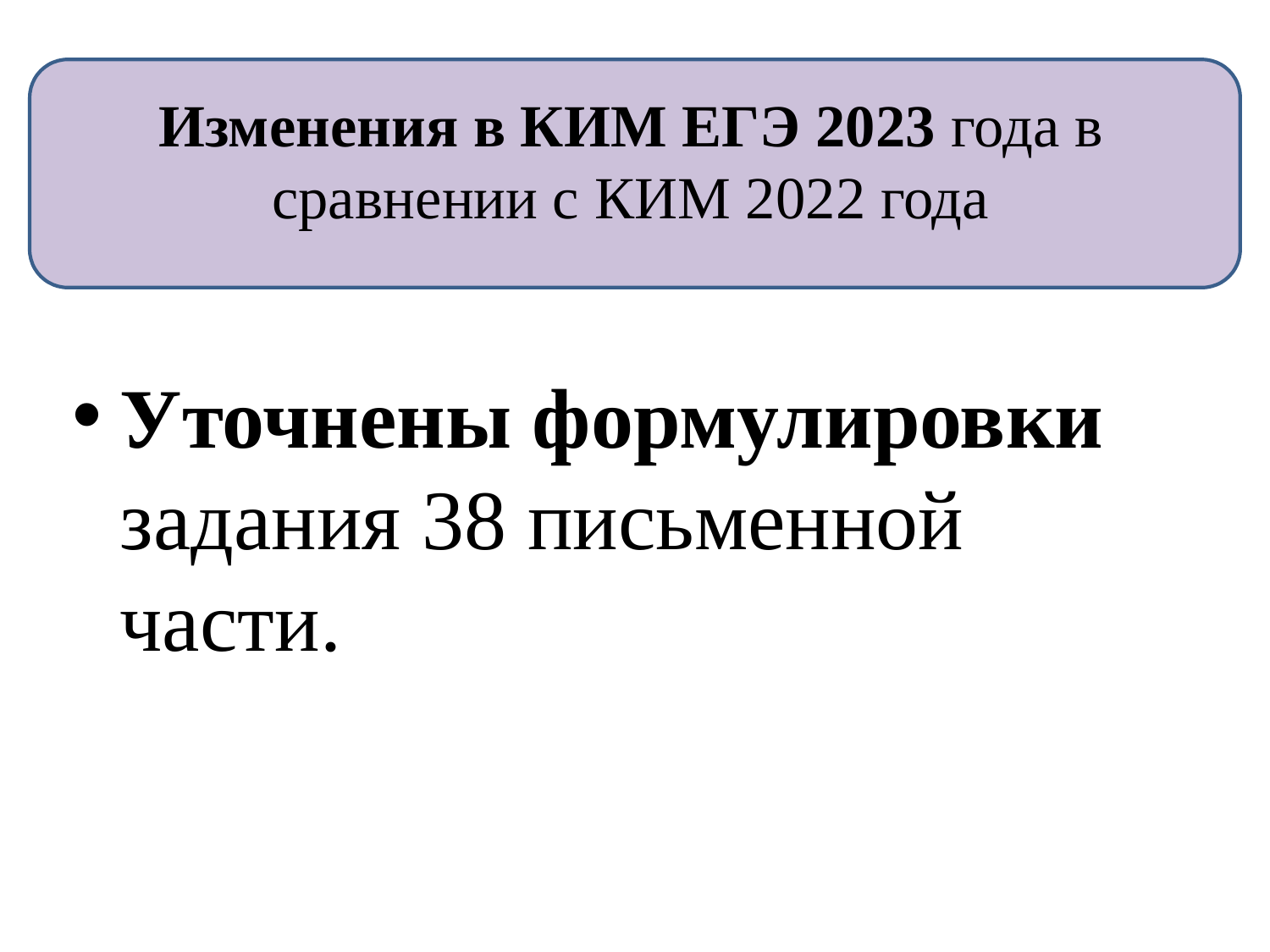

# Изменения в КИМ ЕГЭ 2023 года в сравнении с КИМ 2022 года
Уточнены формулировки задания 38 письменной части.